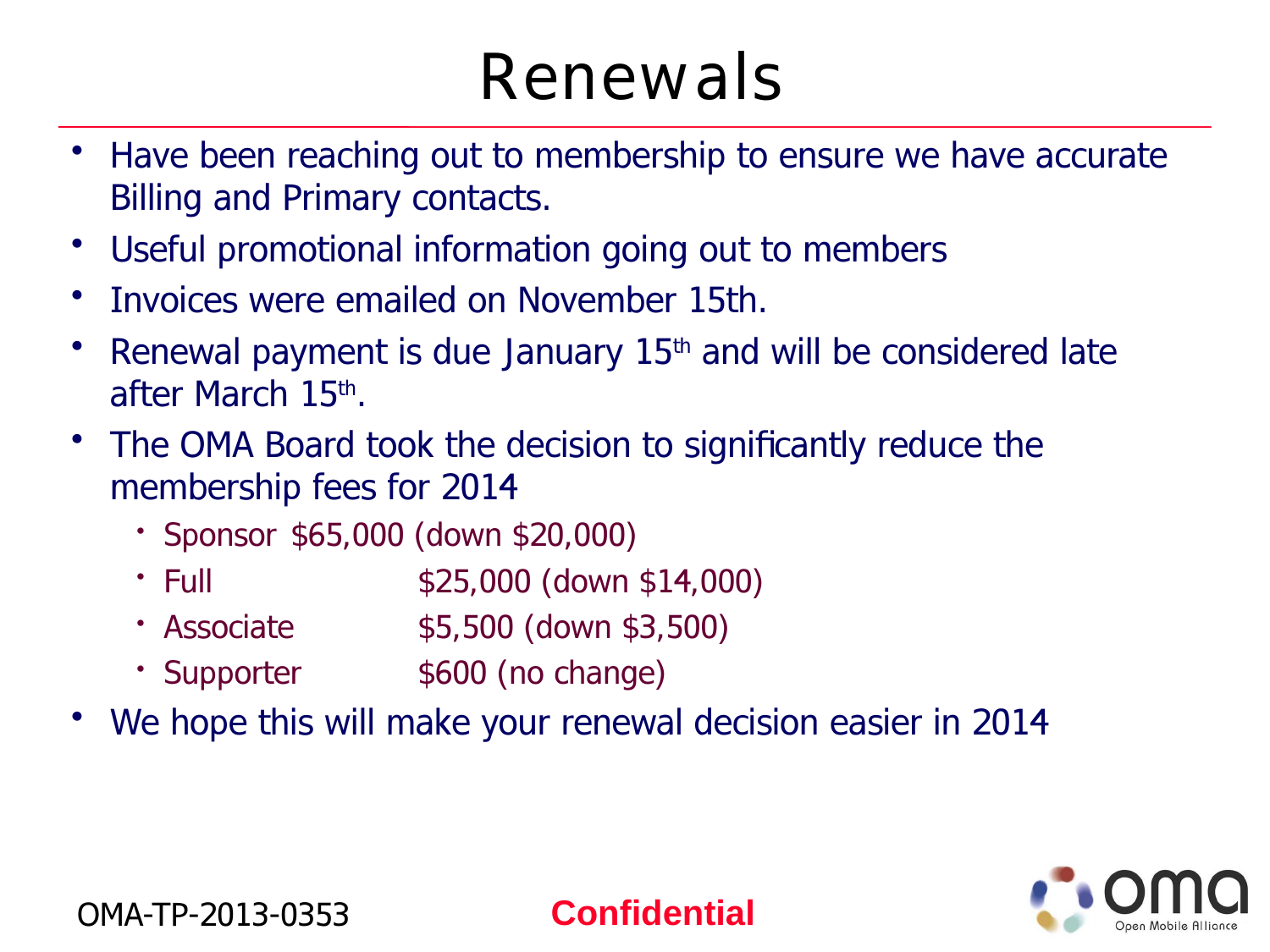

# Renewals
Have been reaching out to membership to ensure we have accurate Billing and Primary contacts.
Useful promotional information going out to members
Invoices were emailed on November 15th.
Renewal payment is due January 15th and will be considered late after March 15th.
The OMA Board took the decision to significantly reduce the membership fees for 2014
Sponsor	$65,000 (down $20,000)
Full		$25,000 (down $14,000)
Associate	$5,500 (down $3,500)
Supporter	$600 (no change)
We hope this will make your renewal decision easier in 2014